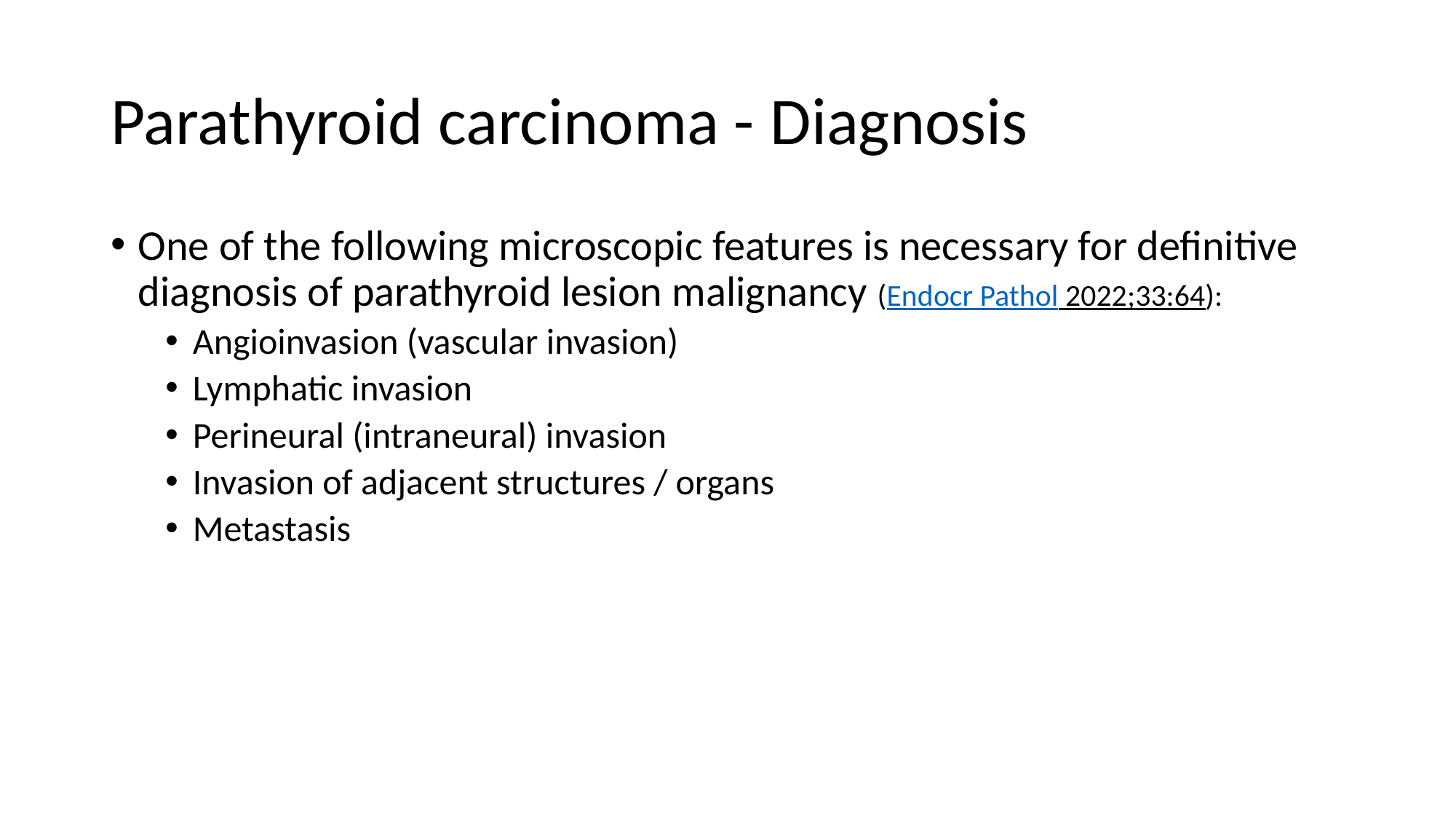

# Parathyroid carcinoma - Diagnosis
One of the following microscopic features is necessary for definitive diagnosis of parathyroid lesion malignancy (Endocr Pathol 2022;33:64):
Angioinvasion (vascular invasion)
Lymphatic invasion
Perineural (intraneural) invasion
Invasion of adjacent structures / organs
Metastasis